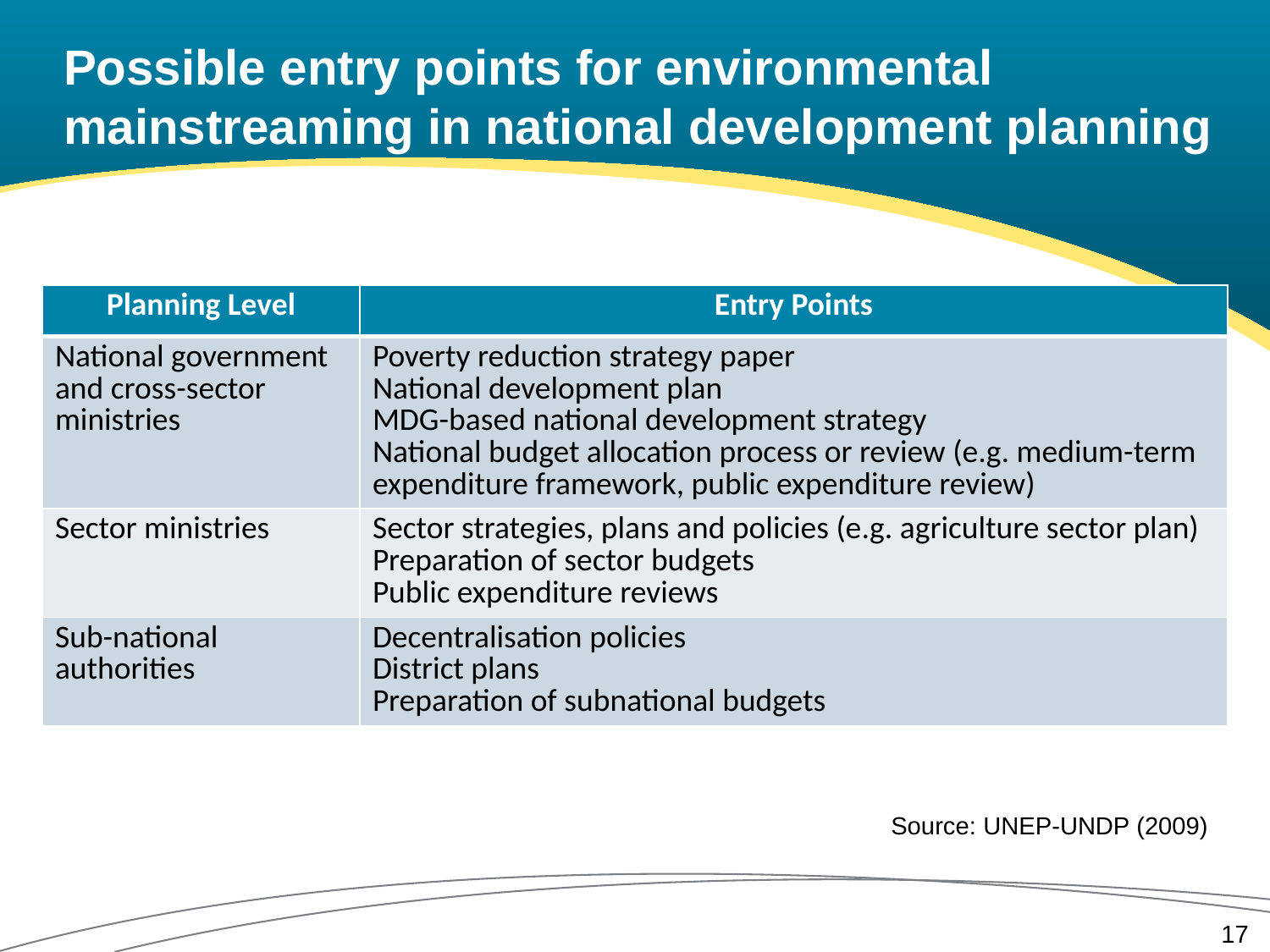

# Possible entry points for environmental mainstreaming in national development planning
| Planning Level | Entry Points |
| --- | --- |
| National government and cross-sector ministries | Poverty reduction strategy paper National development plan MDG-based national development strategy National budget allocation process or review (e.g. medium-term expenditure framework, public expenditure review) |
| Sector ministries | Sector strategies, plans and policies (e.g. agriculture sector plan) Preparation of sector budgets Public expenditure reviews |
| Sub-national authorities | Decentralisation policies District plans Preparation of subnational budgets |
Source: UNEP-UNDP (2009)
17